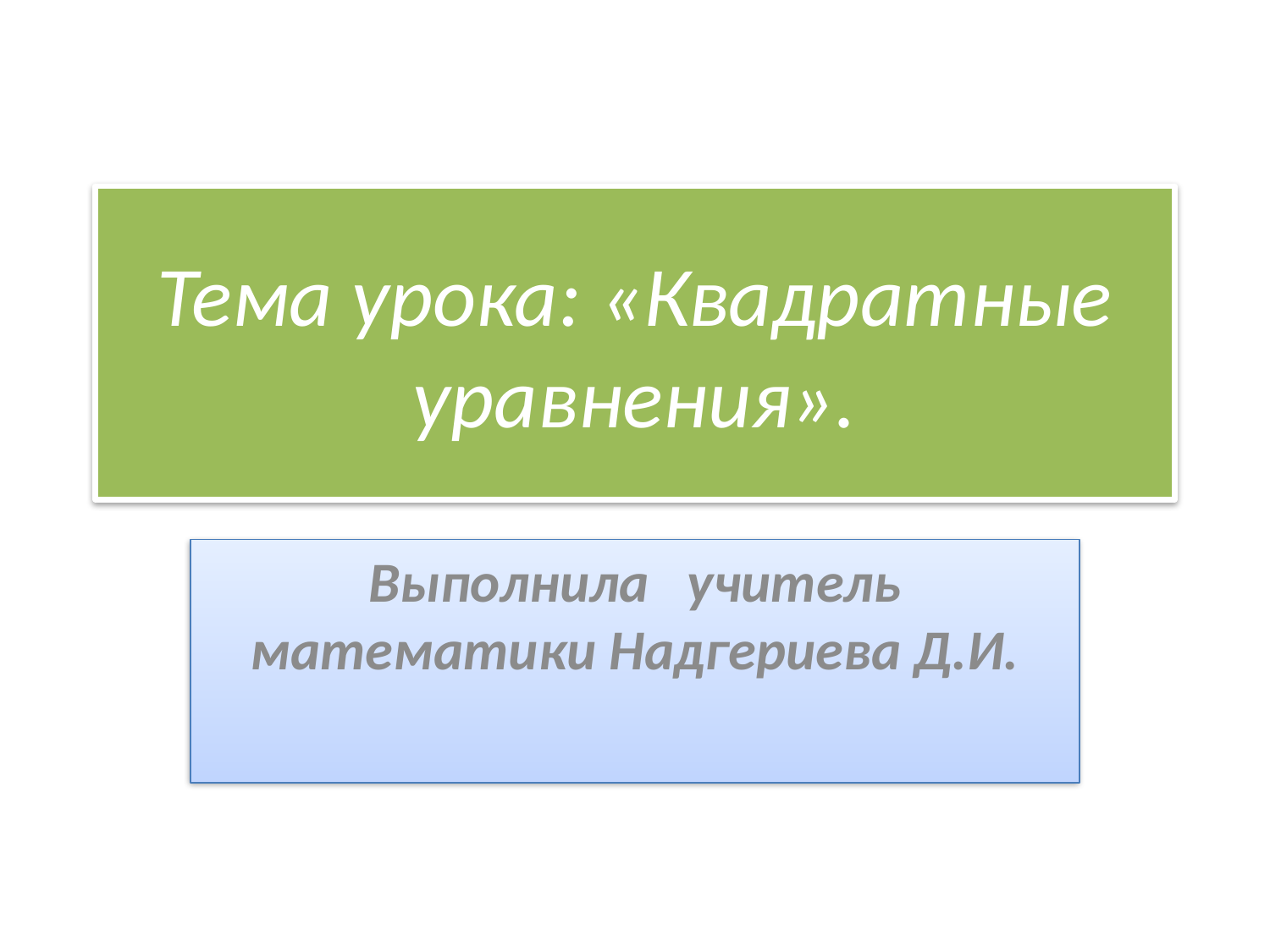

# Тема урока: «Квадратные уравнения».
Выполнила   учитель математики Надгериева Д.И.